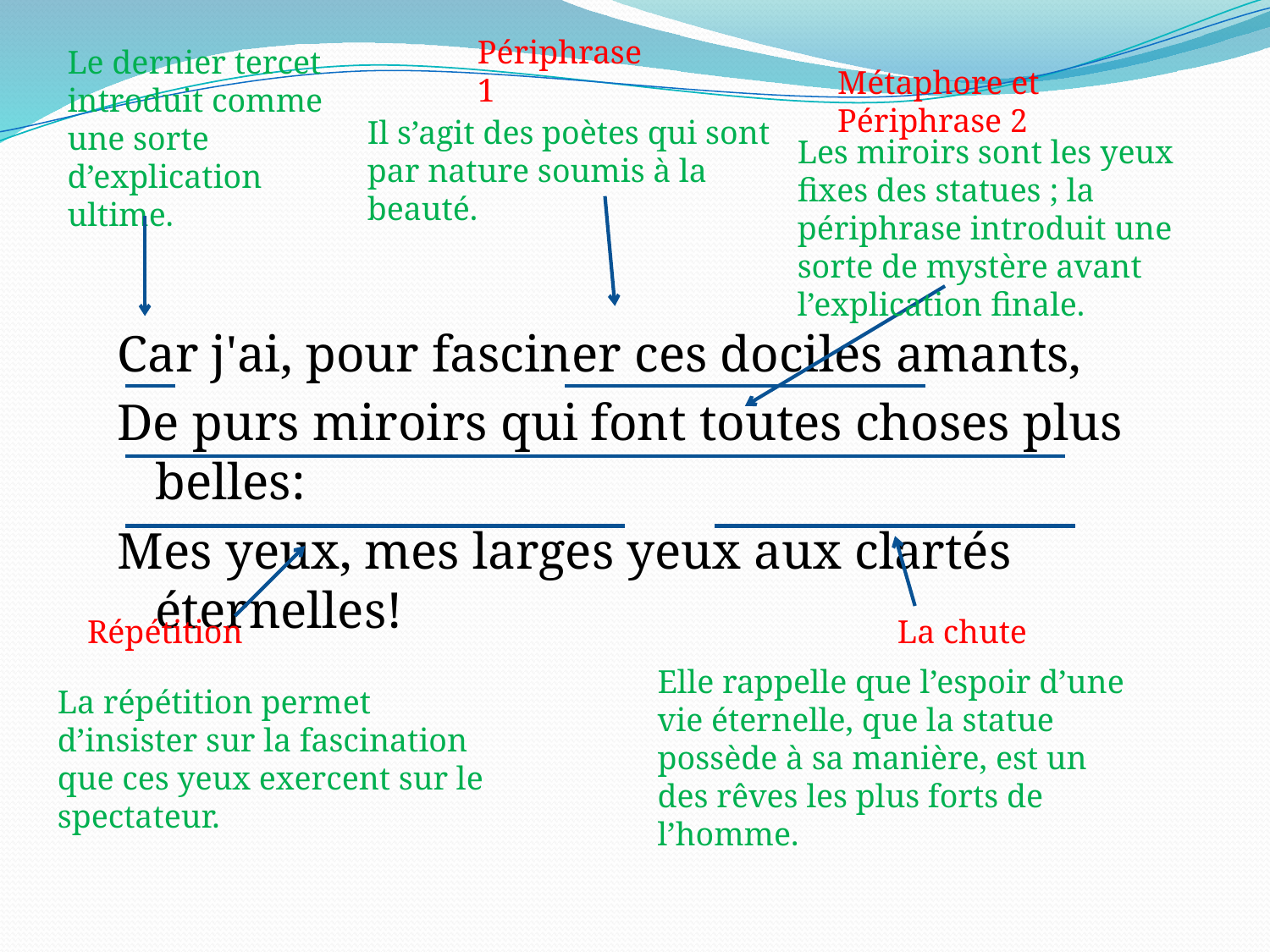

Périphrase 1
Le dernier tercet introduit comme une sorte d’explication ultime.
Métaphore et Périphrase 2
Il s’agit des poètes qui sont par nature soumis à la beauté.
Les miroirs sont les yeux fixes des statues ; la périphrase introduit une sorte de mystère avant l’explication finale.
Car j'ai, pour fasciner ces dociles amants,
De purs miroirs qui font toutes choses plus belles:
Mes yeux, mes larges yeux aux clartés éternelles!

Répétition
La chute
Elle rappelle que l’espoir d’une vie éternelle, que la statue possède à sa manière, est un des rêves les plus forts de l’homme.
La répétition permet d’insister sur la fascination que ces yeux exercent sur le spectateur.